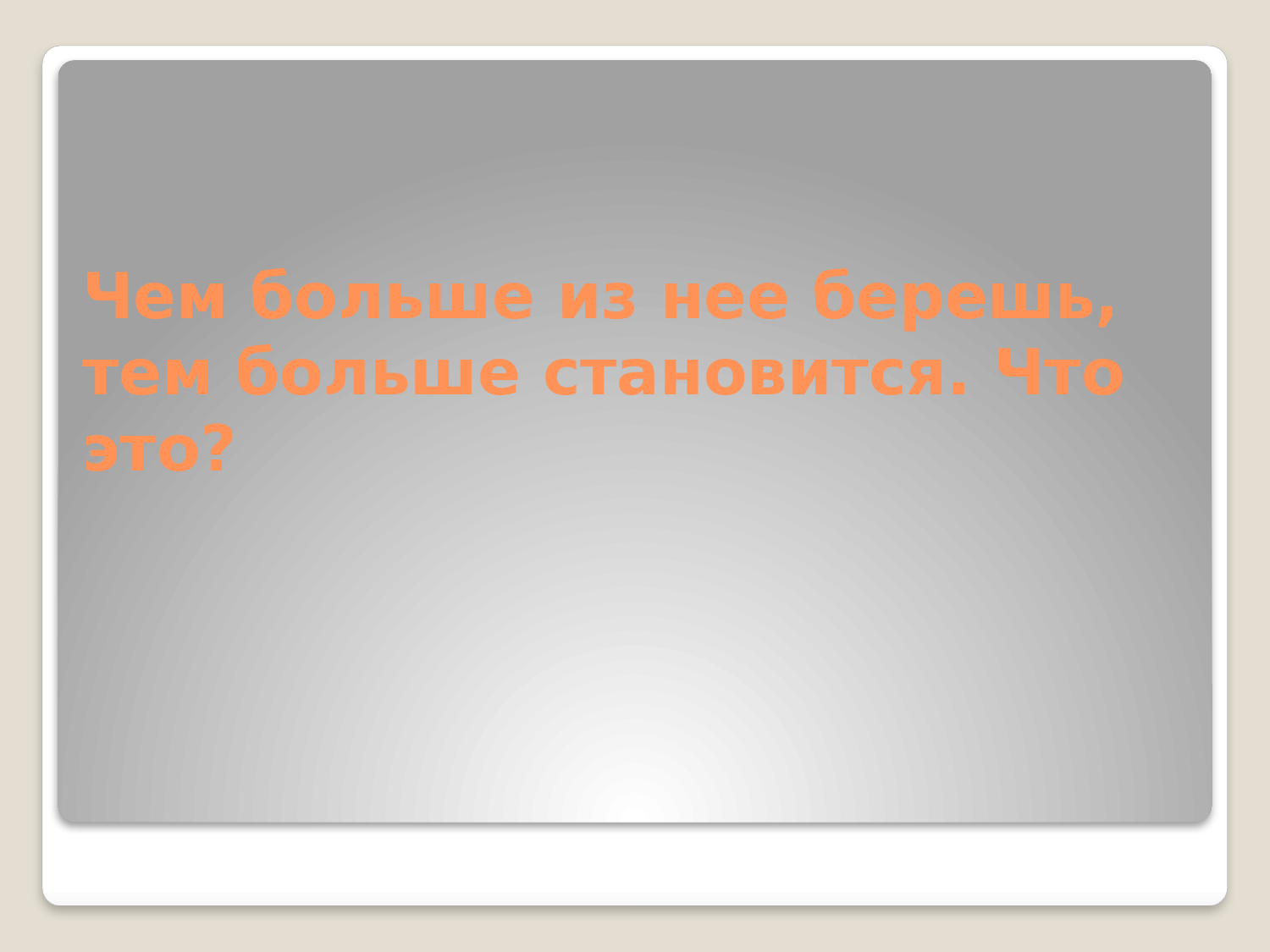

# Чем больше из нее берешь, тем больше становится. Что это?